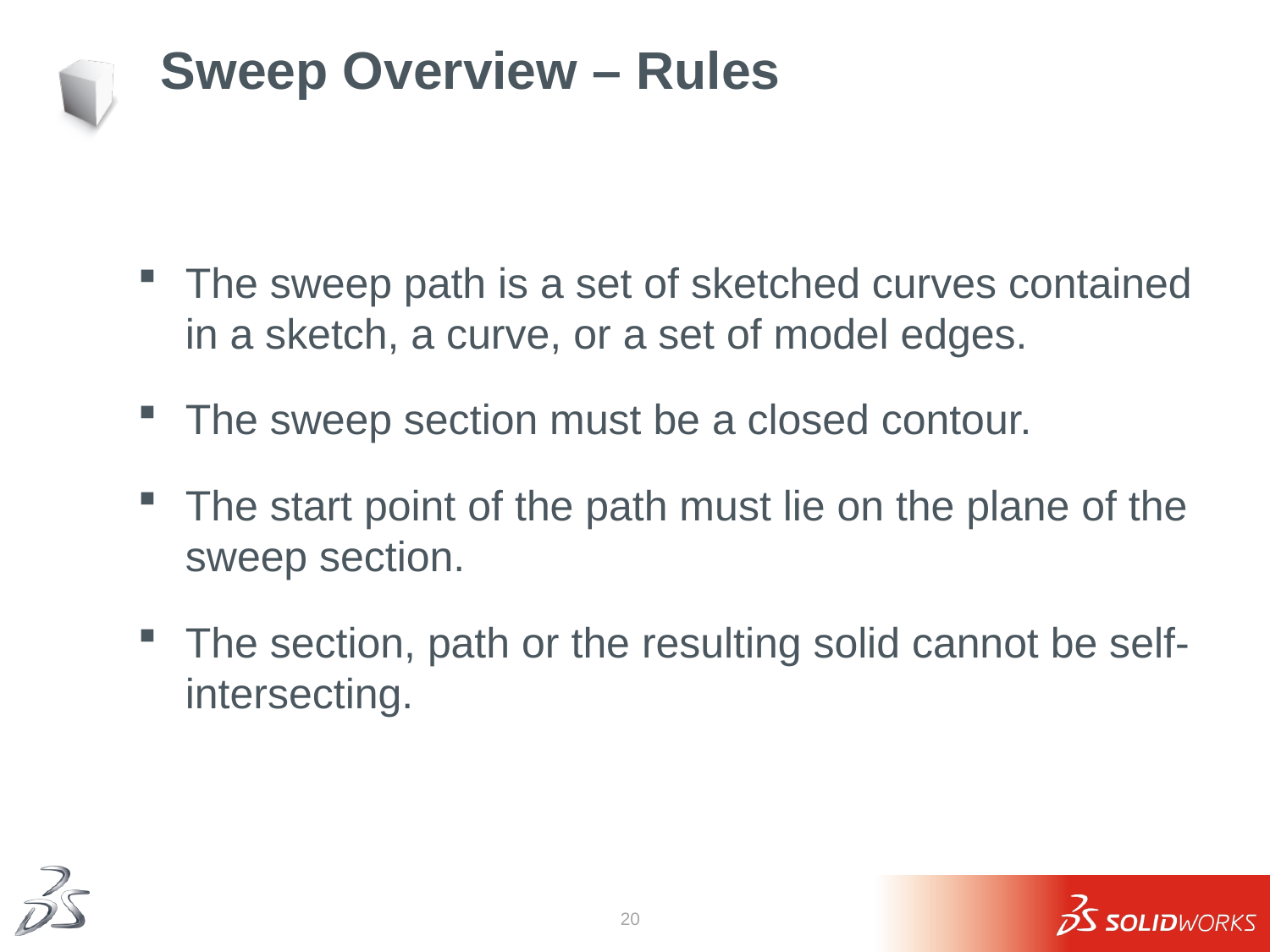

# Sweep Overview – Rules
The sweep path is a set of sketched curves contained in a sketch, a curve, or a set of model edges.
The sweep section must be a closed contour.
The start point of the path must lie on the plane of the sweep section.
The section, path or the resulting solid cannot be self-intersecting.